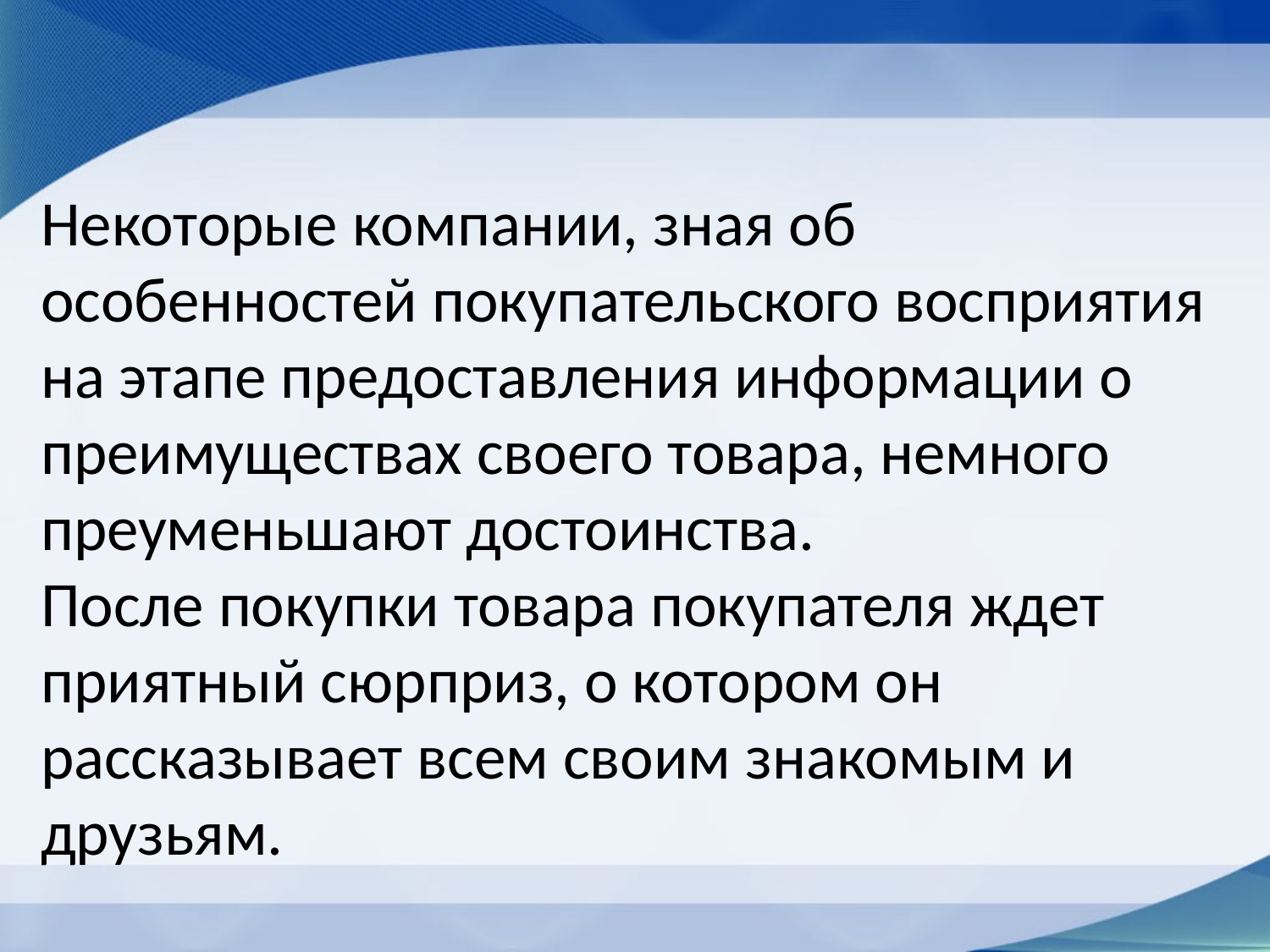

Некоторые компании, зная об  особенностей покупательского восприятия на этапе предоставления информации о преимуществах своего товара, немного преуменьшают достоинства.
После покупки товара покупателя ждет приятный сюрприз, о котором он рассказывает всем своим знакомым и друзьям.